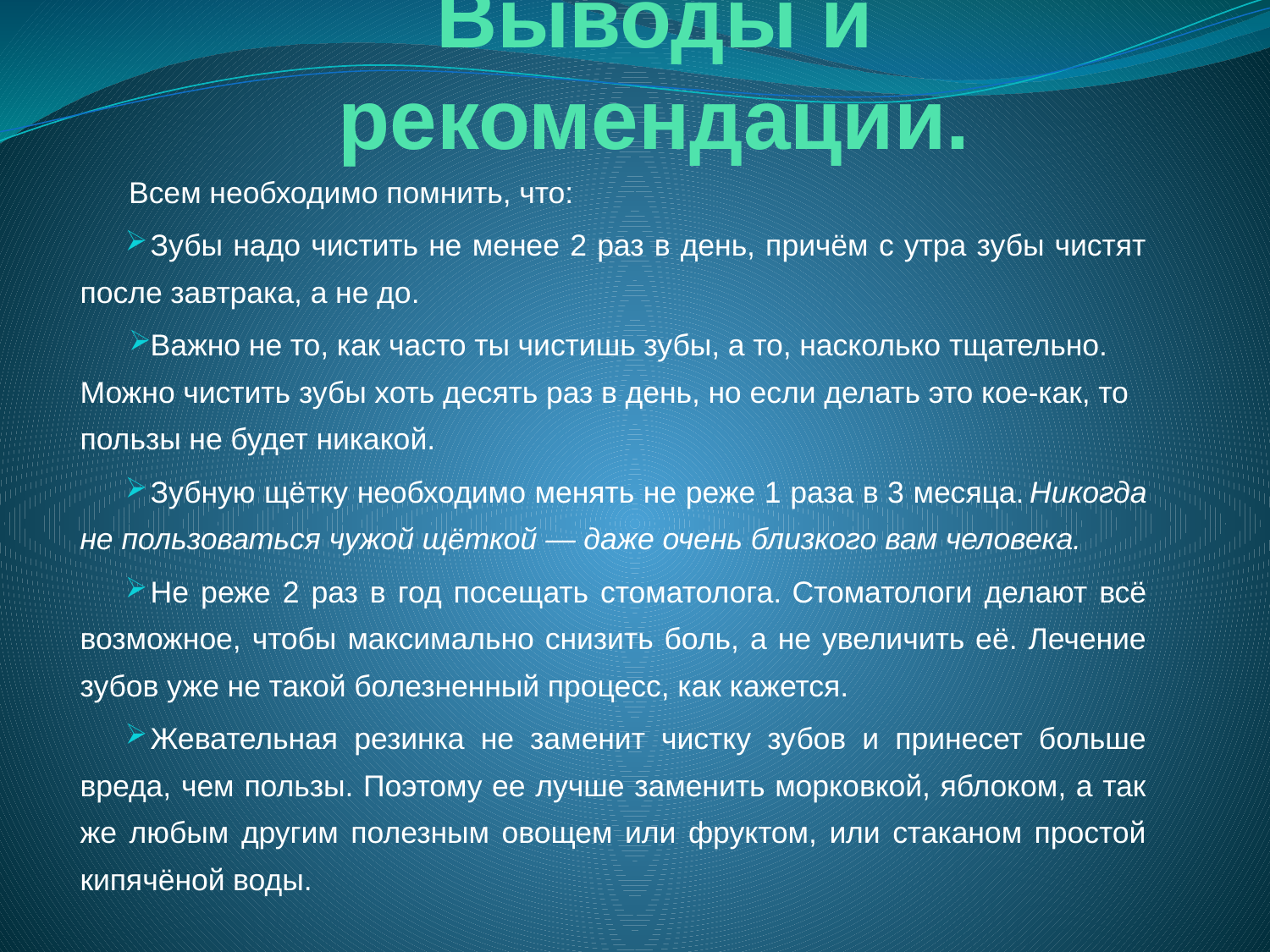

# Выводы и рекомендации.
Всем необходимо помнить, что:
Зубы надо чистить не менее 2 раз в день, причём с утра зубы чистят после завтрака, а не до.
Важно не то, как часто ты чистишь зубы, а то, насколько тщательно. Можно чистить зубы хоть десять раз в день, но если делать это кое-как, то пользы не будет никакой.
Зубную щётку необходимо менять не реже 1 раза в 3 месяца. Никогда не пользоваться чужой щёткой — даже очень близкого вам человека.
Не реже 2 раз в год посещать стоматолога. Стоматологи делают всё возможное, чтобы максимально снизить боль, а не увеличить её. Лечение зубов уже не такой болезненный процесс, как кажется.
Жевательная резинка не заменит чистку зубов и принесет больше вреда, чем пользы. Поэтому ее лучше заменить морковкой, яблоком, а так же любым другим полезным овощем или фруктом, или стаканом простой кипячёной воды.